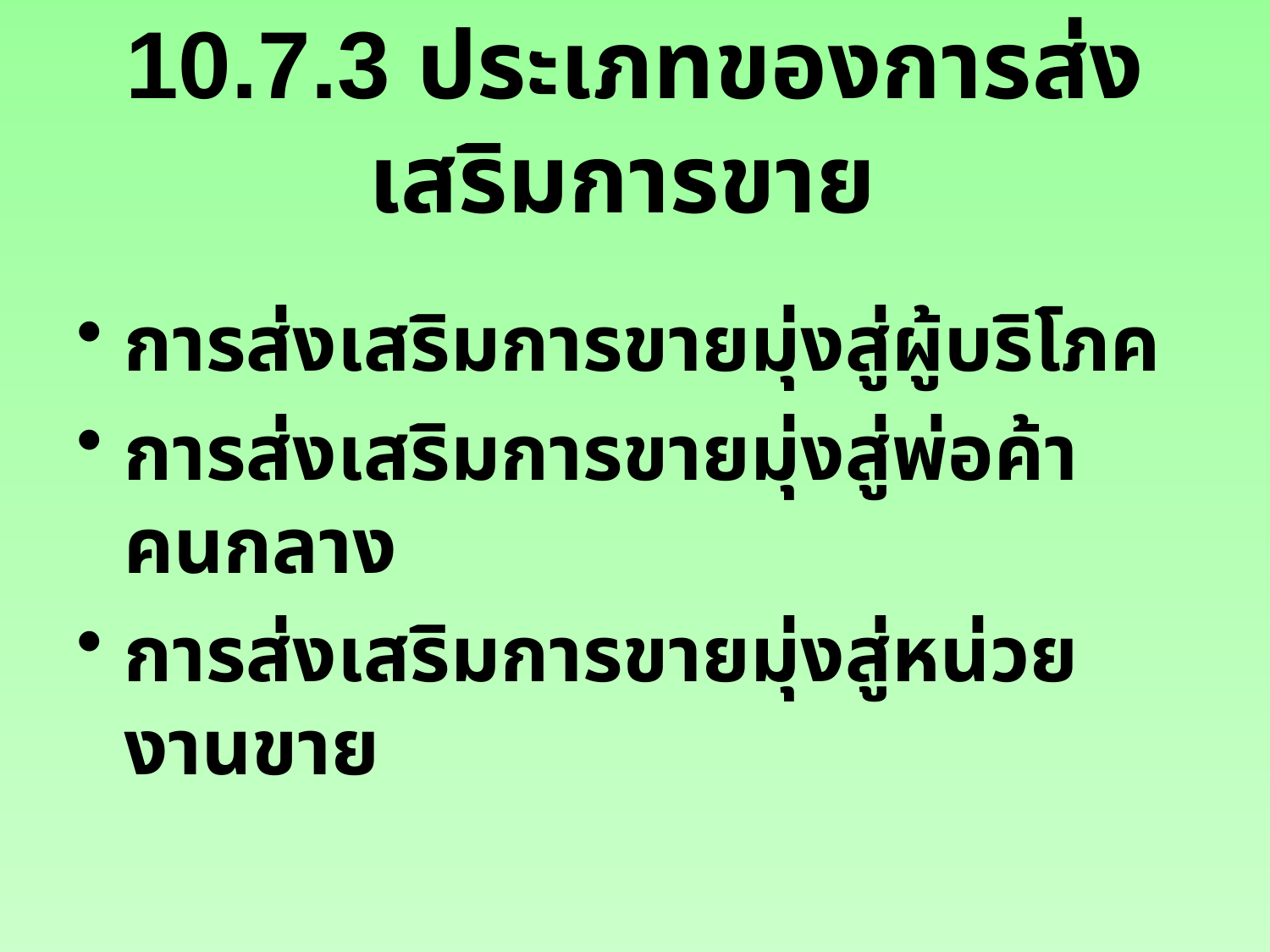

# 10.7.3 ประเภทของการส่งเสริมการขาย
การส่งเสริมการขายมุ่งสู่ผู้บริโภค
การส่งเสริมการขายมุ่งสู่พ่อค้าคนกลาง
การส่งเสริมการขายมุ่งสู่หน่วยงานขาย